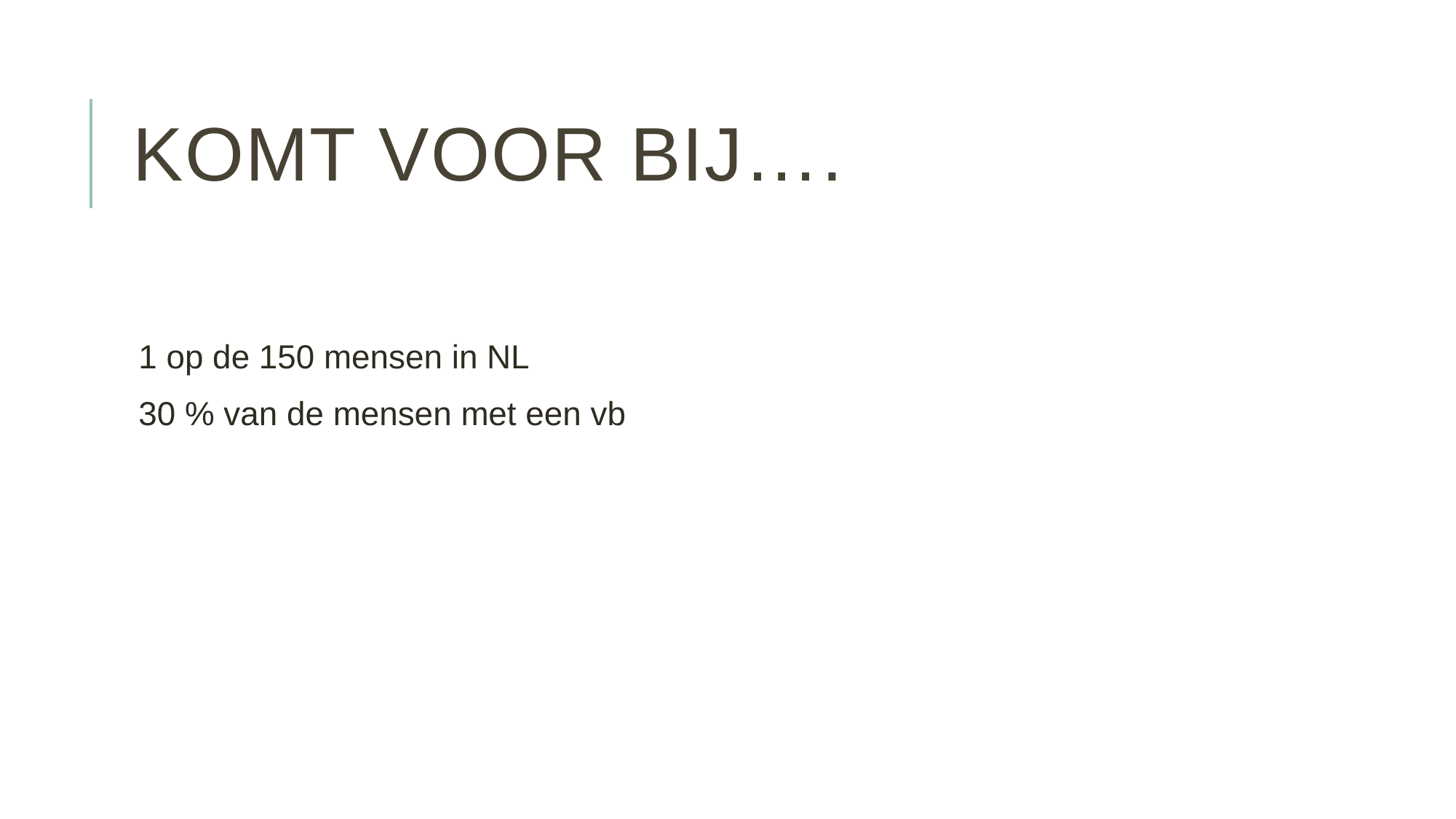

# Komt voor bij….

1 op de 150 mensen in NL
30 % van de mensen met een vb